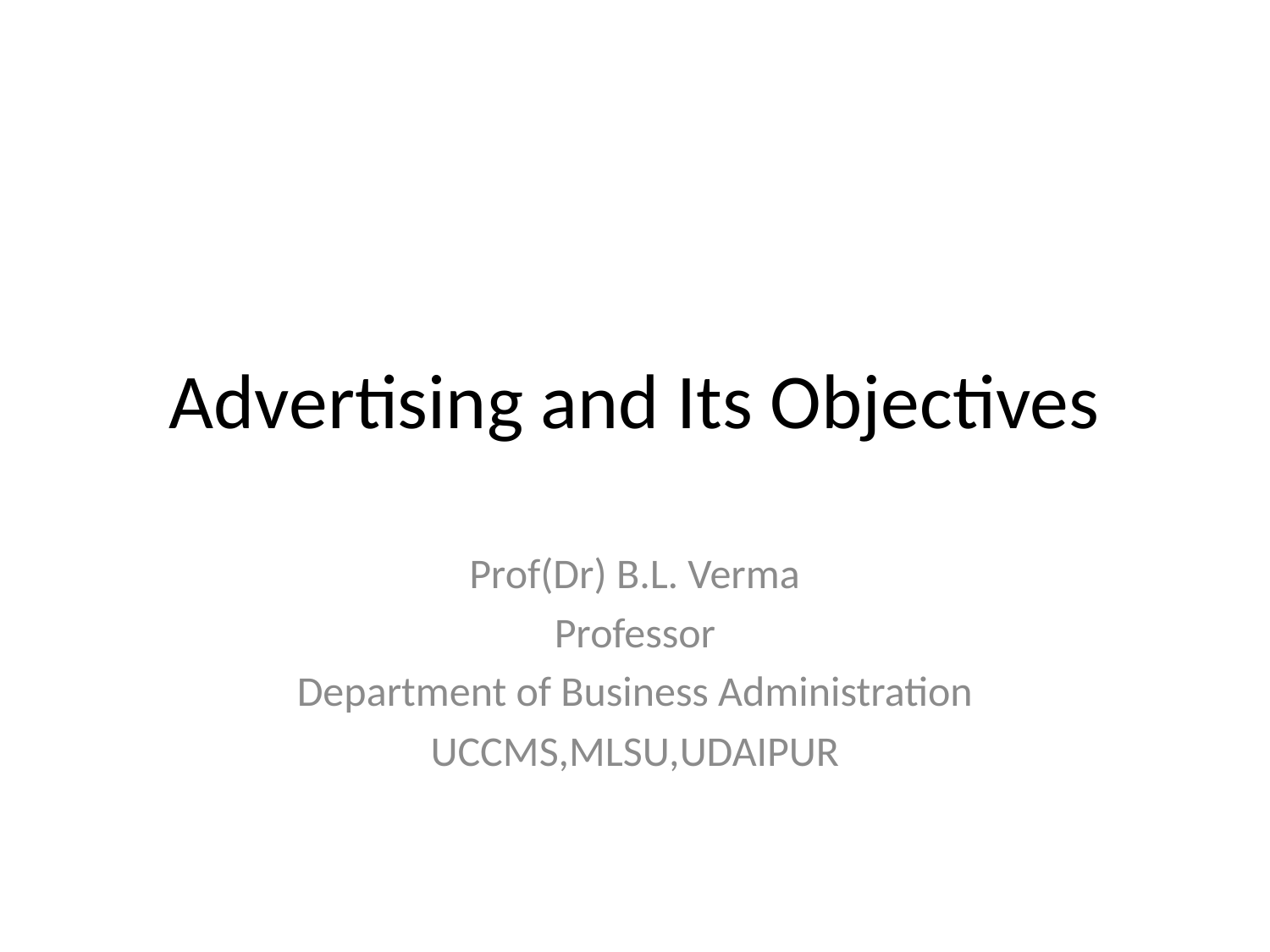

# Advertising and Its Objectives
Prof(Dr) B.L. Verma
Professor
Department of Business Administration
UCCMS,MLSU,UDAIPUR